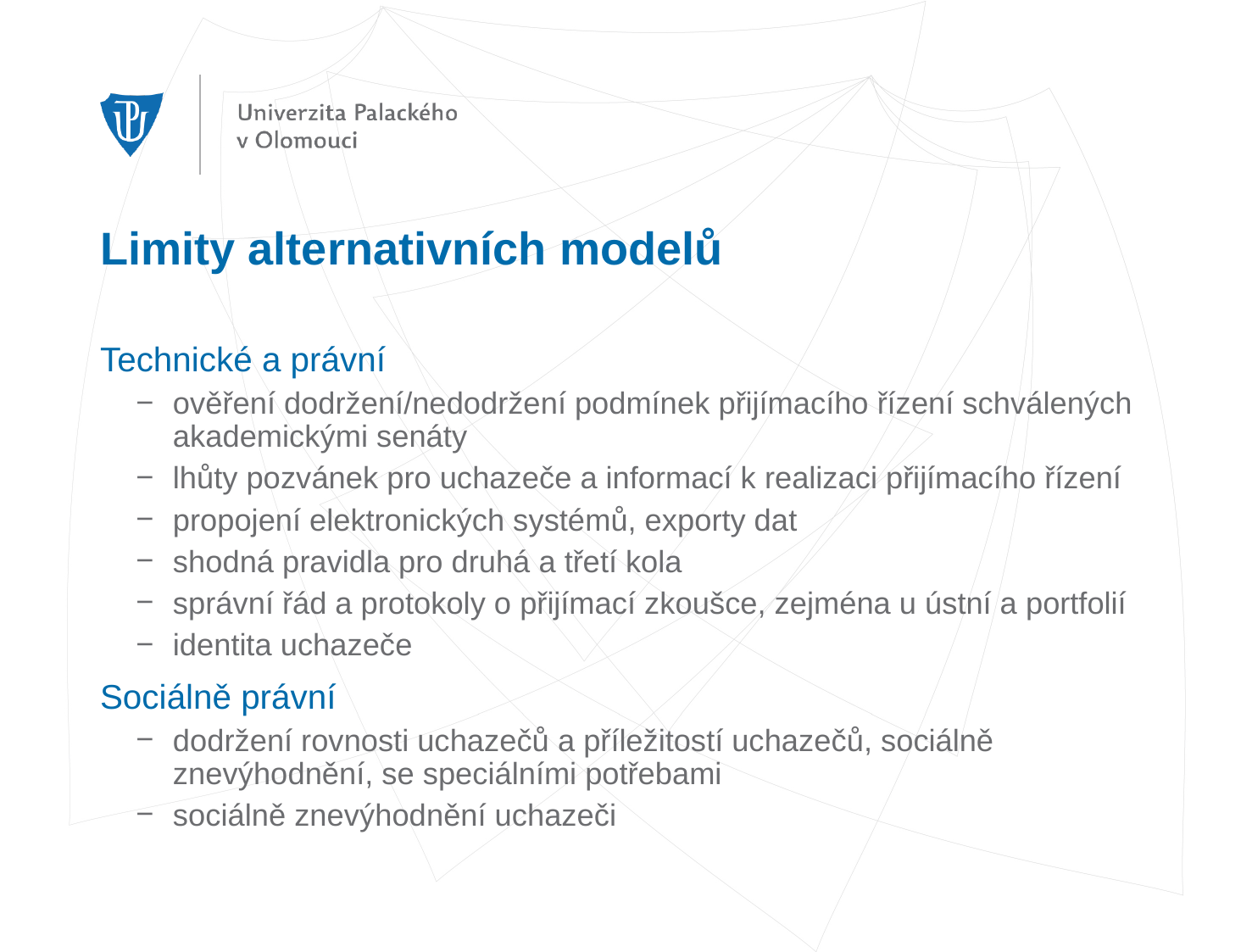

# Limity alternativních modelů
Technické a právní
ověření dodržení/nedodržení podmínek přijímacího řízení schválených akademickými senáty
lhůty pozvánek pro uchazeče a informací k realizaci přijímacího řízení
propojení elektronických systémů, exporty dat
shodná pravidla pro druhá a třetí kola
správní řád a protokoly o přijímací zkoušce, zejména u ústní a portfolií
identita uchazeče
Sociálně právní
dodržení rovnosti uchazečů a příležitostí uchazečů, sociálně znevýhodnění, se speciálními potřebami
sociálně znevýhodnění uchazeči